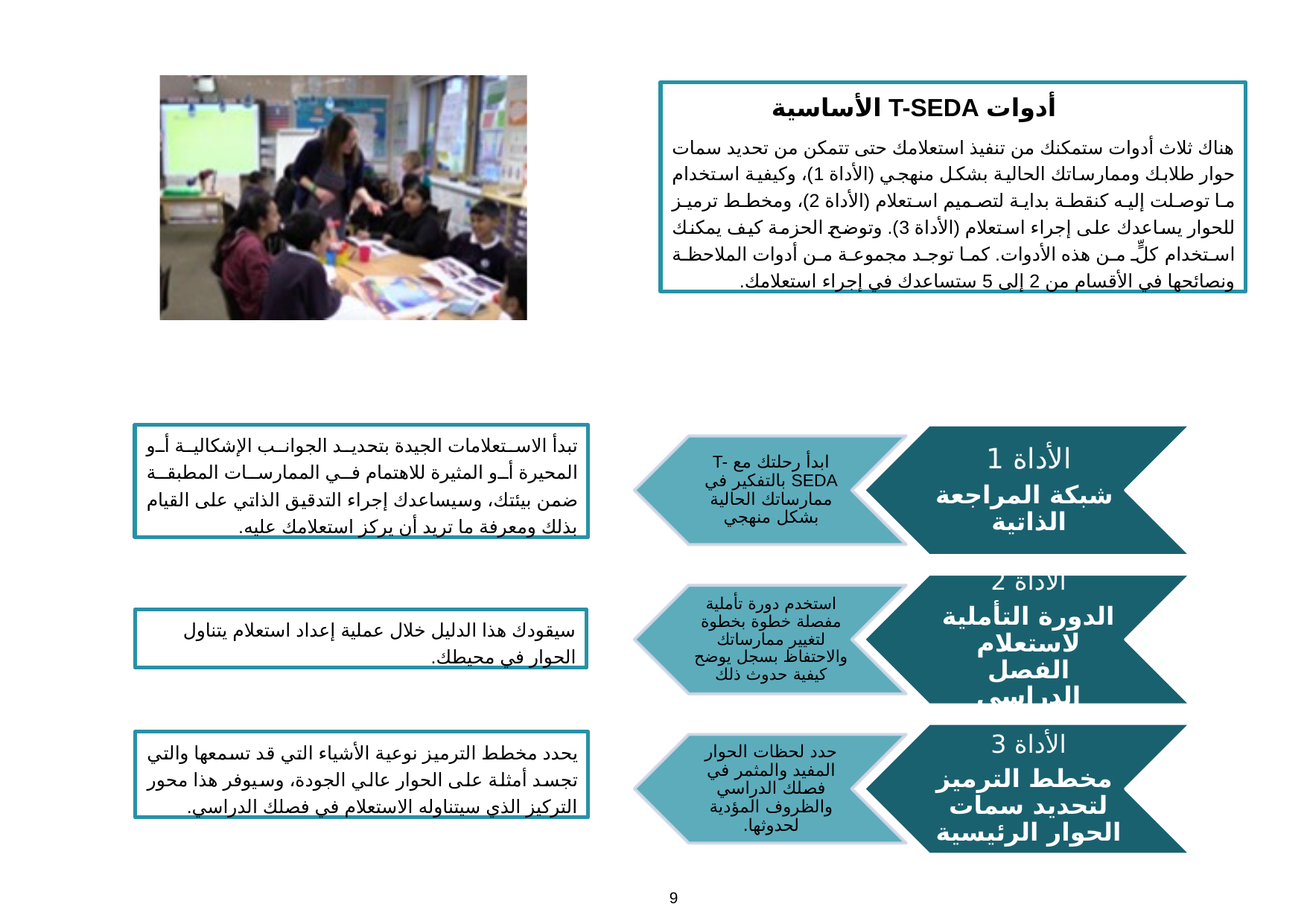

أدوات T-SEDA الأساسية
هناك ثلاث أدوات ستمكنك من تنفيذ استعلامك حتى تتمكن من تحديد سمات حوار طلابك وممارساتك الحالية بشكل منهجي (الأداة 1)، وكيفية استخدام ما توصلت إليه كنقطة بداية لتصميم استعلام (الأداة 2)، ومخطط ترميز للحوار يساعدك على إجراء استعلام (الأداة 3). وتوضح الحزمة كيف يمكنك استخدام كلٍّ من هذه الأدوات. كما توجد مجموعة من أدوات الملاحظة ونصائحها في الأقسام من 2 إلى 5 ستساعدك في إجراء استعلامك.
تبدأ الاستعلامات الجيدة بتحديد الجوانب الإشكالية أو المحيرة أو المثيرة للاهتمام في الممارسات المطبقة ضمن بيئتك، وسيساعدك إجراء التدقيق الذاتي على القيام بذلك ومعرفة ما تريد أن يركز استعلامك عليه.
الأداة 1
 شبكة المراجعة الذاتية
ابدأ رحلتك مع T-SEDA بالتفكير في ممارساتك الحالية بشكل منهجي
الأداة 2
الدورة التأملية لاستعلام الفصل الدراسي
استخدم دورة تأملية مفصلة خطوة بخطوة لتغيير ممارساتك والاحتفاظ بسجل يوضح كيفية حدوث ذلك
الأداة 3
 مخطط الترميز لتحديد سمات الحوار الرئيسية
حدد لحظات الحوار المفيد والمثمر في فصلك الدراسي والظروف المؤدية لحدوثها.
سيقودك هذا الدليل خلال عملية إعداد استعلام يتناول الحوار في محيطك.
يحدد مخطط الترميز نوعية الأشياء التي قد تسمعها والتي تجسد أمثلة على الحوار عالي الجودة، وسيوفر هذا محور التركيز الذي سيتناوله الاستعلام في فصلك الدراسي.
9